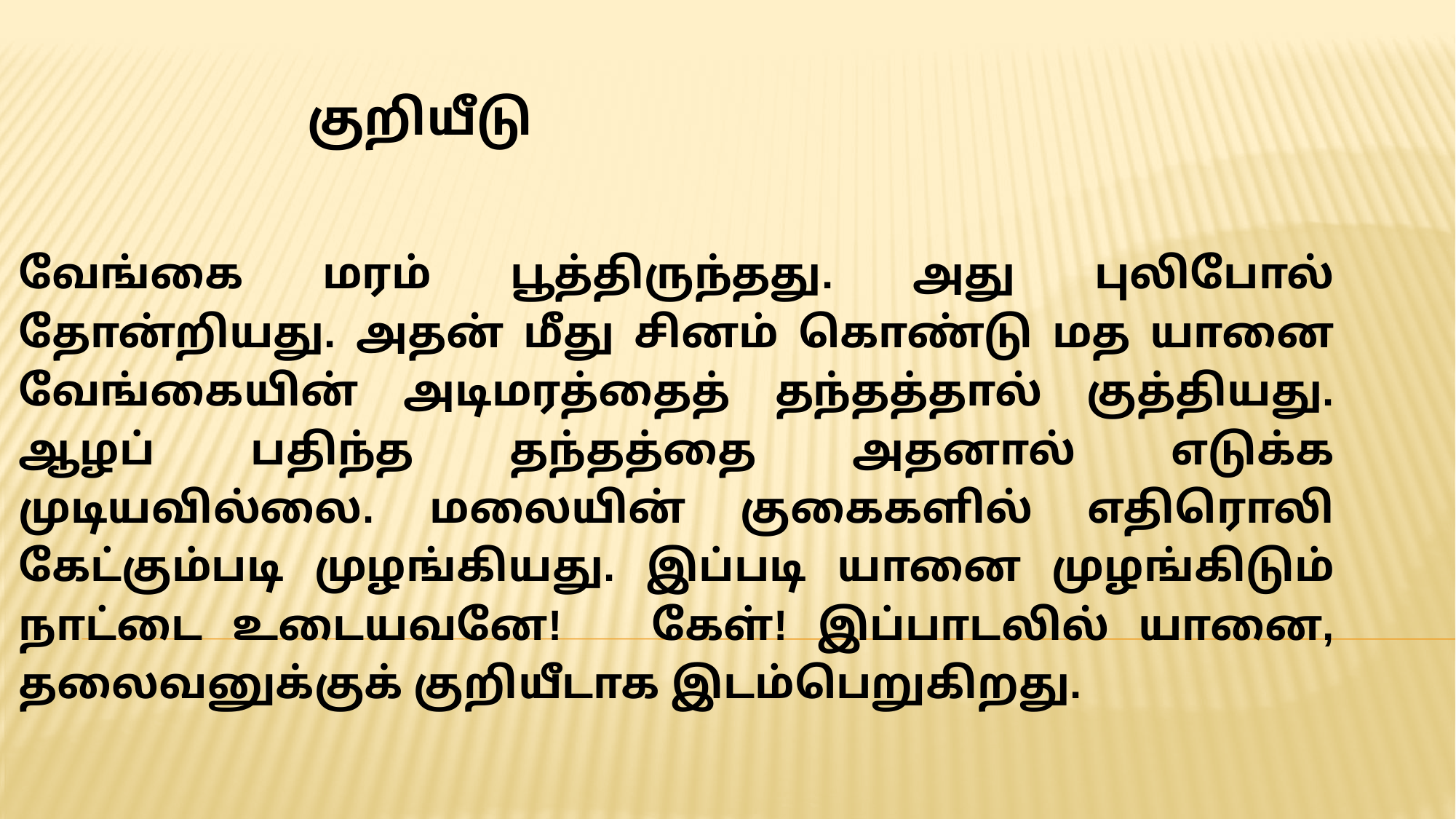

# குறியீடு
வேங்கை மரம் பூத்திருந்தது. அது புலிபோல் தோன்றியது. அதன் மீது சினம் கொண்டு மத யானை வேங்கையின் அடிமரத்தைத் தந்தத்தால் குத்தியது. ஆழப் பதிந்த தந்தத்தை அதனால் எடுக்க முடியவில்லை. மலையின் குகைகளில் எதிரொலி கேட்கும்படி முழங்கியது. இப்படி யானை முழங்கிடும் நாட்டை உடையவனே!   கேள்! இப்பாடலில் யானை, தலைவனுக்குக் குறியீடாக இடம்பெறுகிறது.